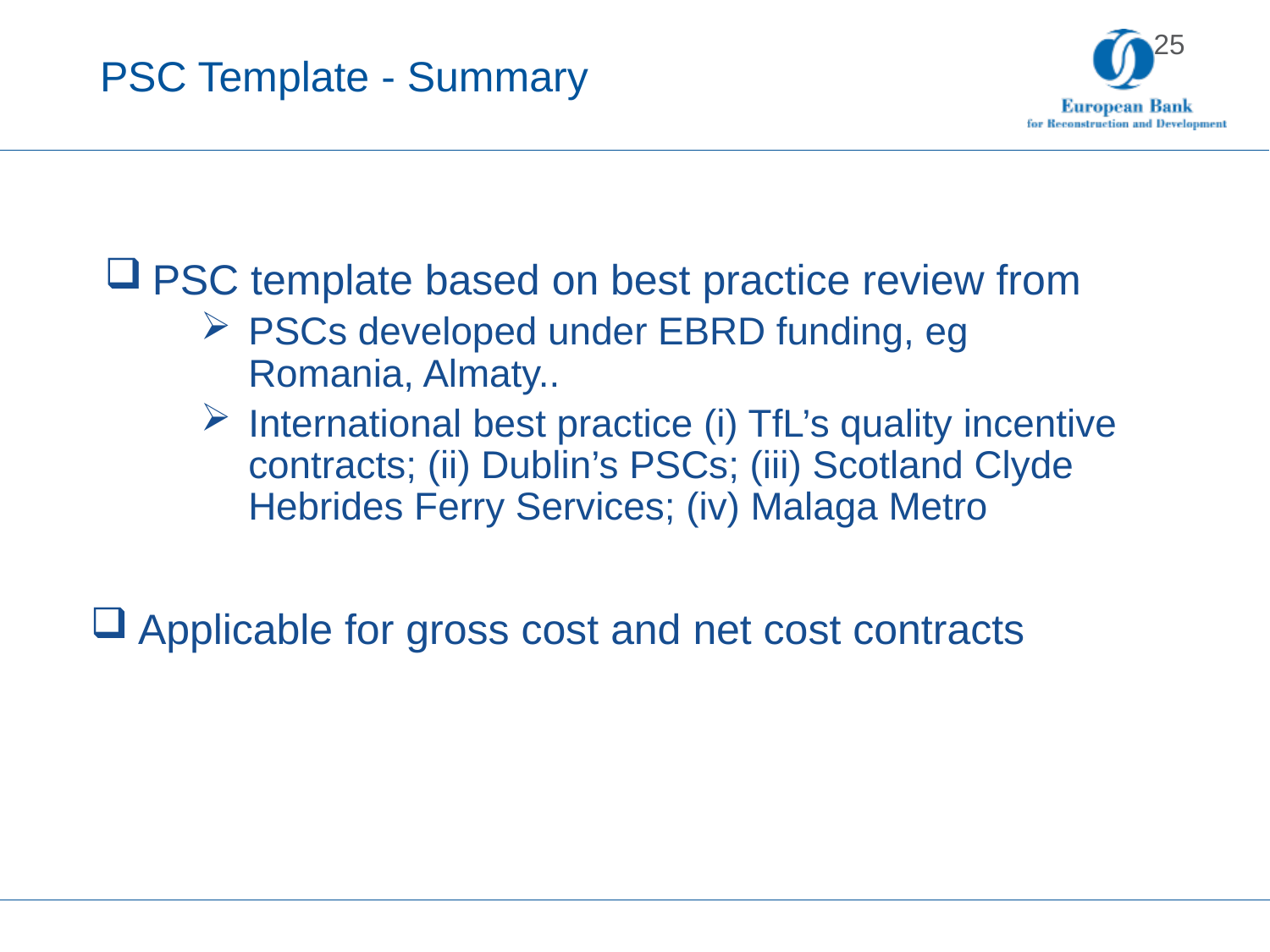

# PSC Template - Summary
PSC template based on best practice review from
PSCs developed under EBRD funding, eg Romania, Almaty..
International best practice (i) TfL’s quality incentive contracts; (ii) Dublin’s PSCs; (iii) Scotland Clyde Hebrides Ferry Services; (iv) Malaga Metro

Applicable for gross cost and net cost contracts